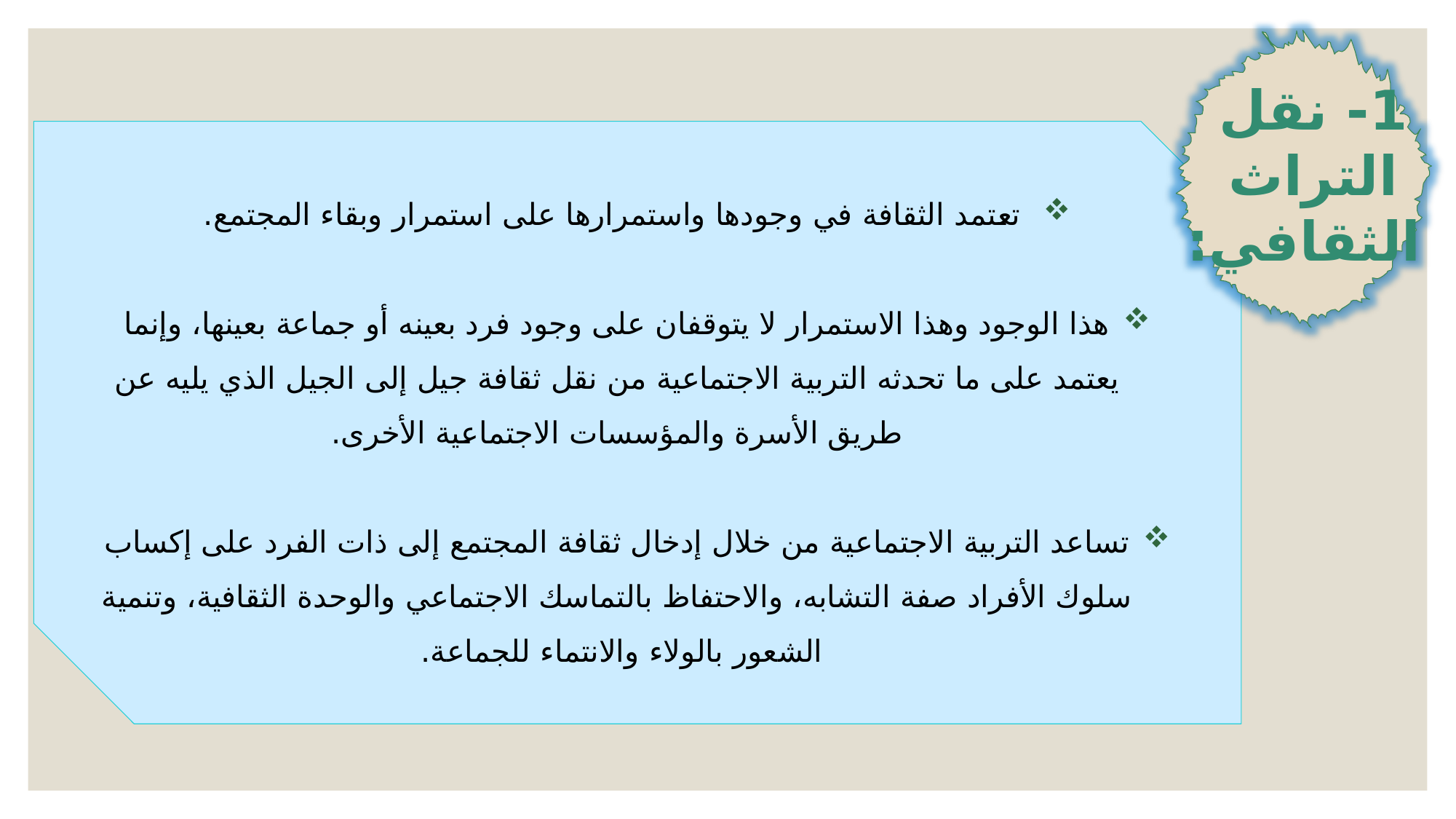

1- نقل
التراث
الثقافي:
 تعتمد الثقافة في وجودها واستمرارها على استمرار وبقاء المجتمع.

هذا الوجود وهذا الاستمرار لا يتوقفان على وجود فرد بعينه أو جماعة بعينها، وإنما يعتمد على ما تحدثه التربية الاجتماعية من نقل ثقافة جيل إلى الجيل الذي يليه عن طريق الأسرة والمؤسسات الاجتماعية الأخرى.

تساعد التربية الاجتماعية من خلال إدخال ثقافة المجتمع إلى ذات الفرد على إكساب سلوك الأفراد صفة التشابه، والاحتفاظ بالتماسك الاجتماعي والوحدة الثقافية، وتنمية الشعور بالولاء والانتماء للجماعة.